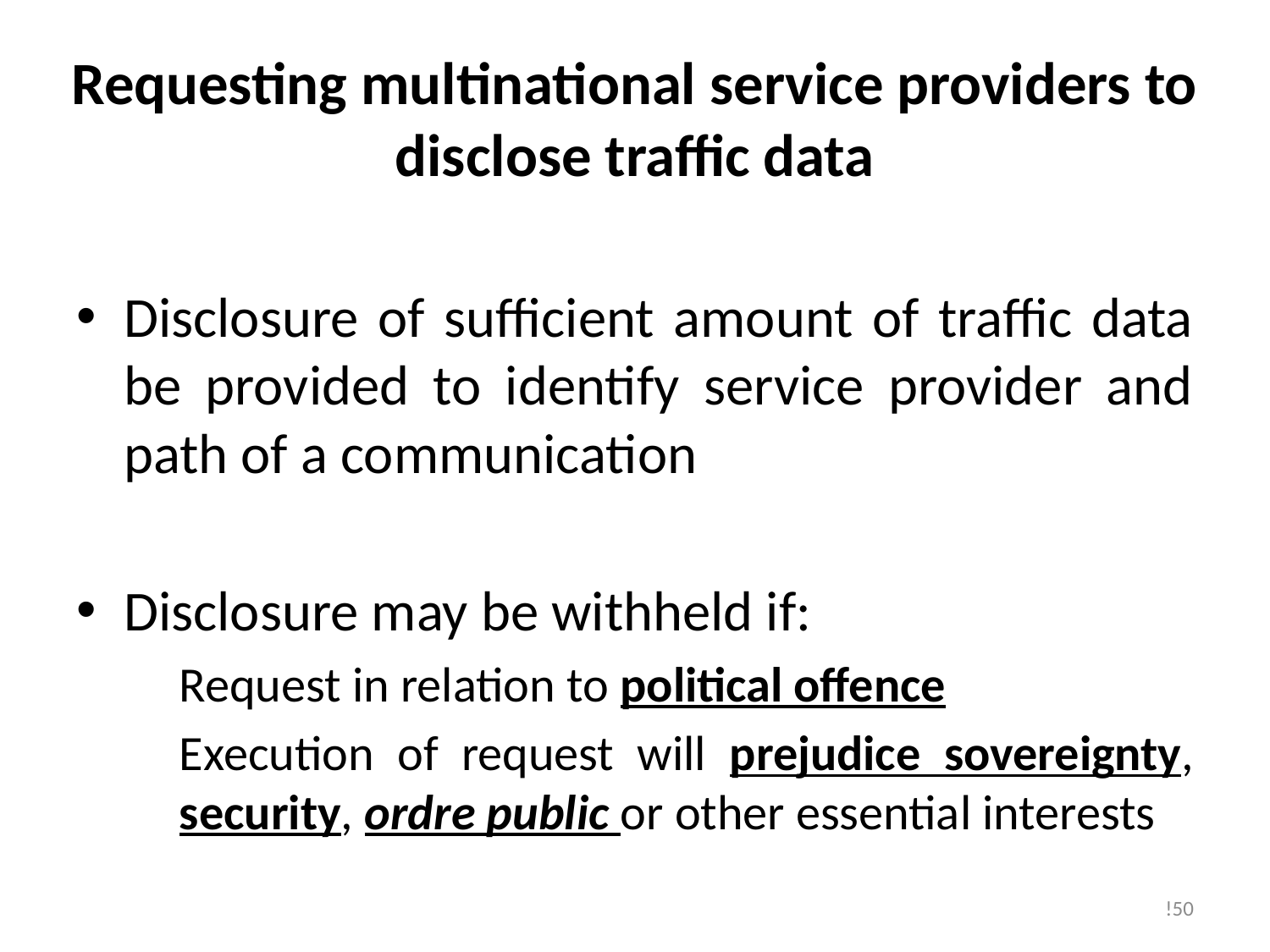

# Requesting multinational service providers to disclose traffic data
Disclosure of sufficient amount of traffic data be provided to identify service provider and path of a communication

Disclosure may be withheld if:
Request in relation to political offence
Execution of request will prejudice sovereignty, security, ordre public or other essential interests

!50